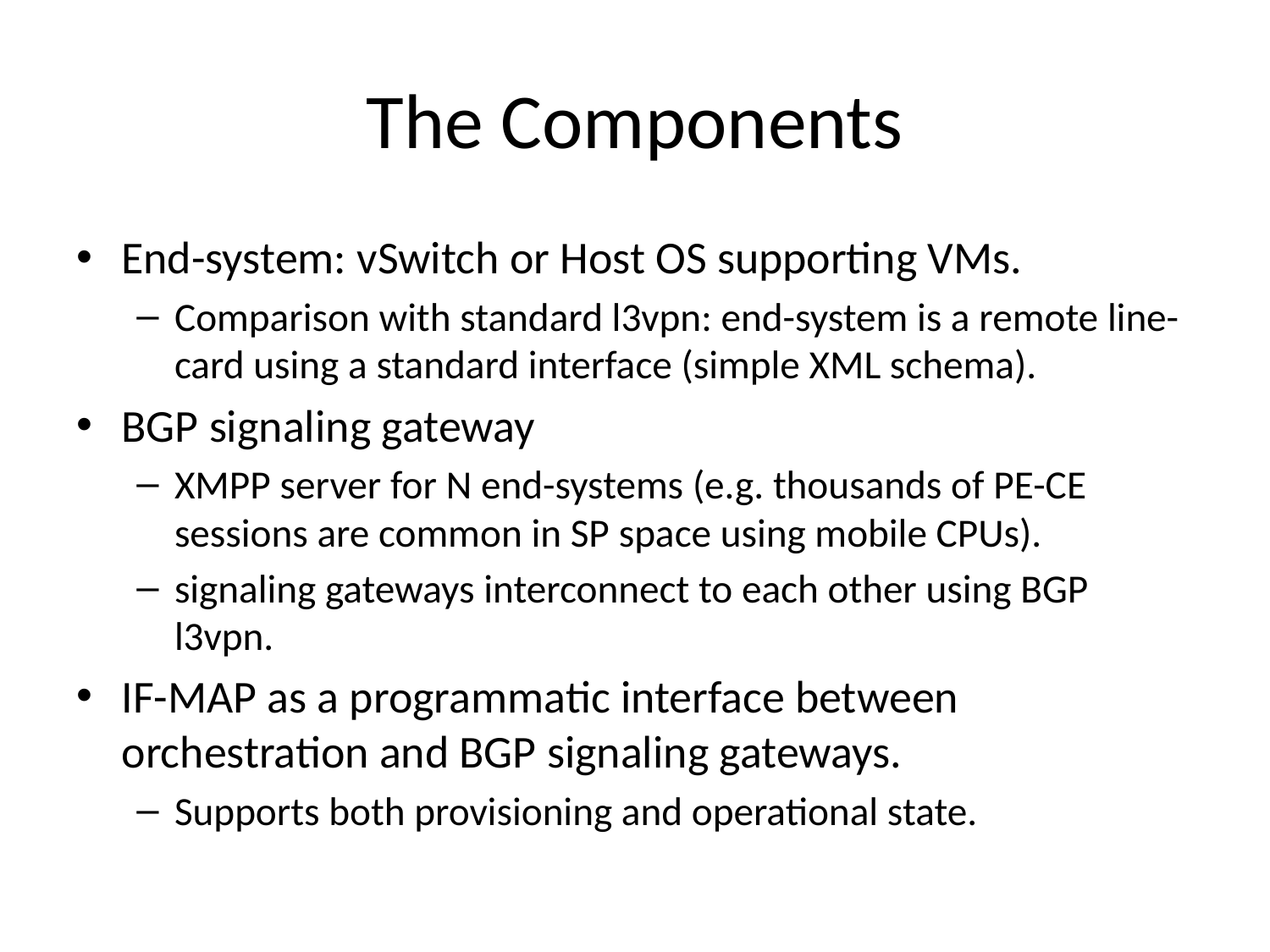

# The Components
End-system: vSwitch or Host OS supporting VMs.
Comparison with standard l3vpn: end-system is a remote line-card using a standard interface (simple XML schema).
BGP signaling gateway
XMPP server for N end-systems (e.g. thousands of PE-CE sessions are common in SP space using mobile CPUs).
signaling gateways interconnect to each other using BGP l3vpn.
IF-MAP as a programmatic interface between orchestration and BGP signaling gateways.
Supports both provisioning and operational state.